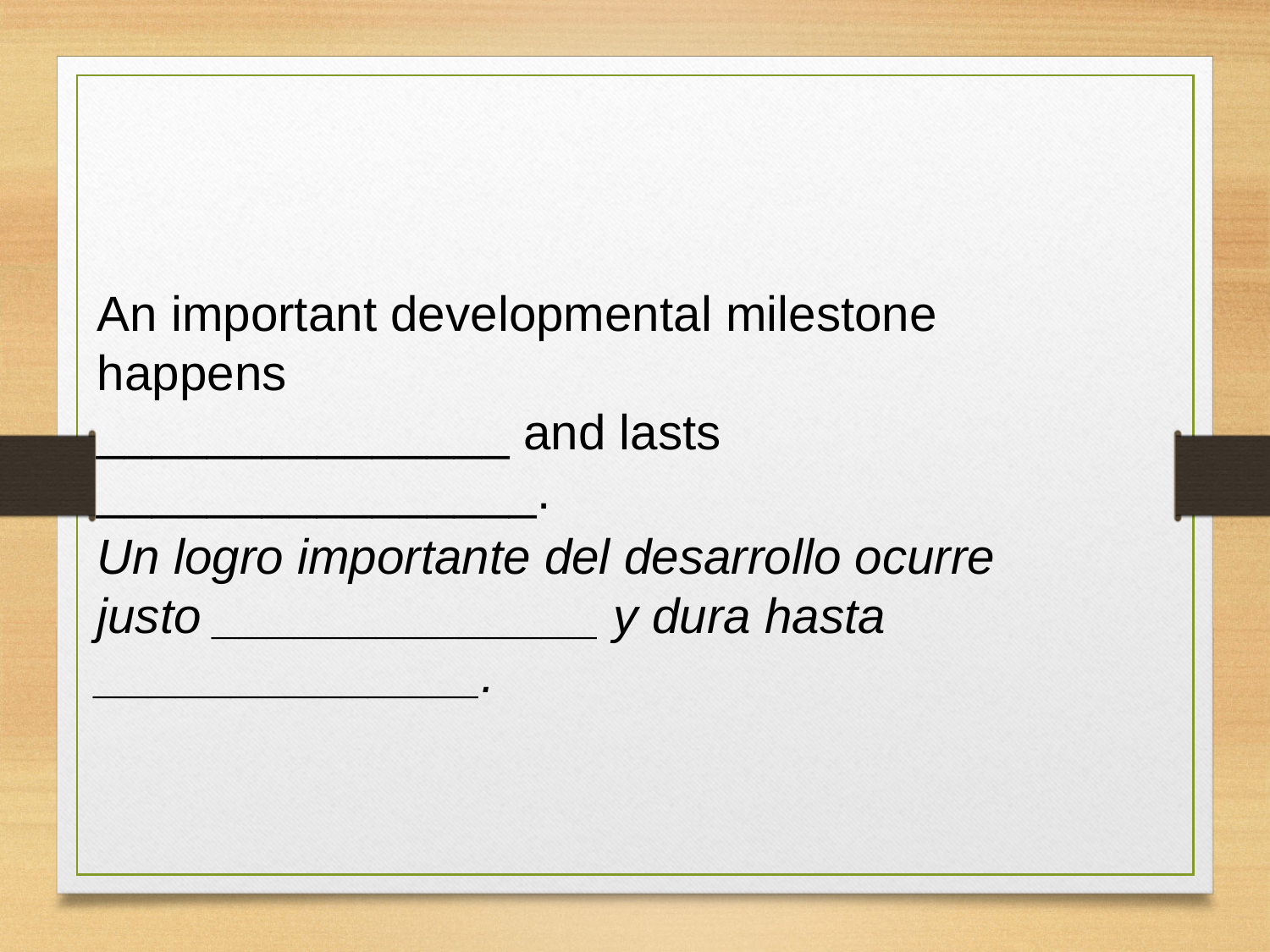

An important developmental milestone happens
_______________ and lasts ________________.
Un logro importante del desarrollo ocurre justo ______________ y dura hasta ______________.